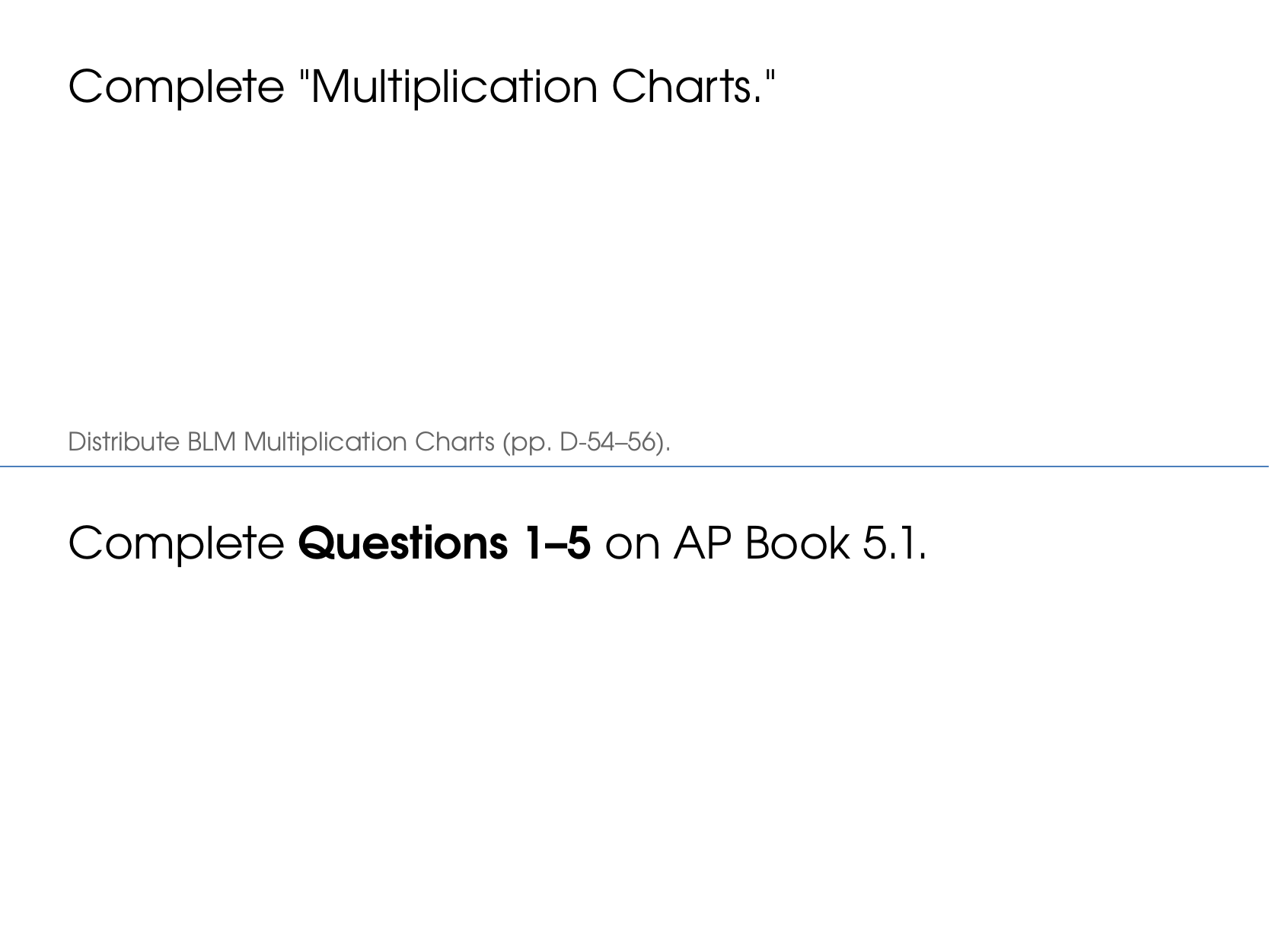

Complete "Multiplication Charts."
Distribute BLM Multiplication Charts (pp. D-54–56).
Complete Questions 1–5 on AP Book 5.1.